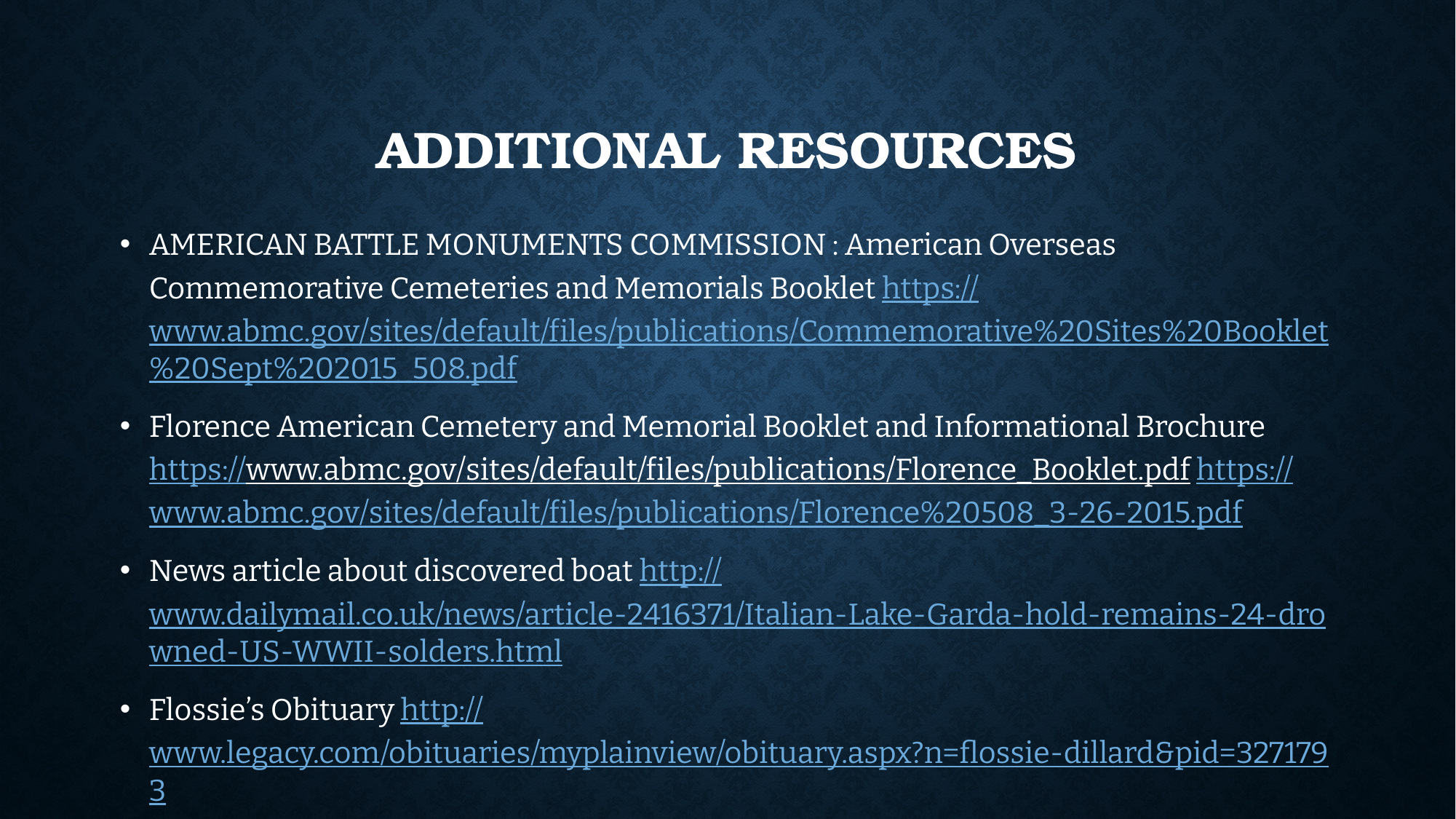

# Additional resources
AMERICAN BATTLE MONUMENTS COMMISSION : American Overseas Commemorative Cemeteries and Memorials Booklet https://www.abmc.gov/sites/default/files/publications/Commemorative%20Sites%20Booklet%20Sept%202015_508.pdf
Florence American Cemetery and Memorial Booklet and Informational Brochure https://www.abmc.gov/sites/default/files/publications/Florence_Booklet.pdf https://www.abmc.gov/sites/default/files/publications/Florence%20508_3-26-2015.pdf
News article about discovered boat http://www.dailymail.co.uk/news/article-2416371/Italian-Lake-Garda-hold-remains-24-drowned-US-WWII-solders.html
Flossie’s Obituary http://www.legacy.com/obituaries/myplainview/obituary.aspx?n=flossie-dillard&pid=3271793
Jerry T. Dillard MIA https://www.abmc.gov/node/379158#.VmLMVPl96Uk